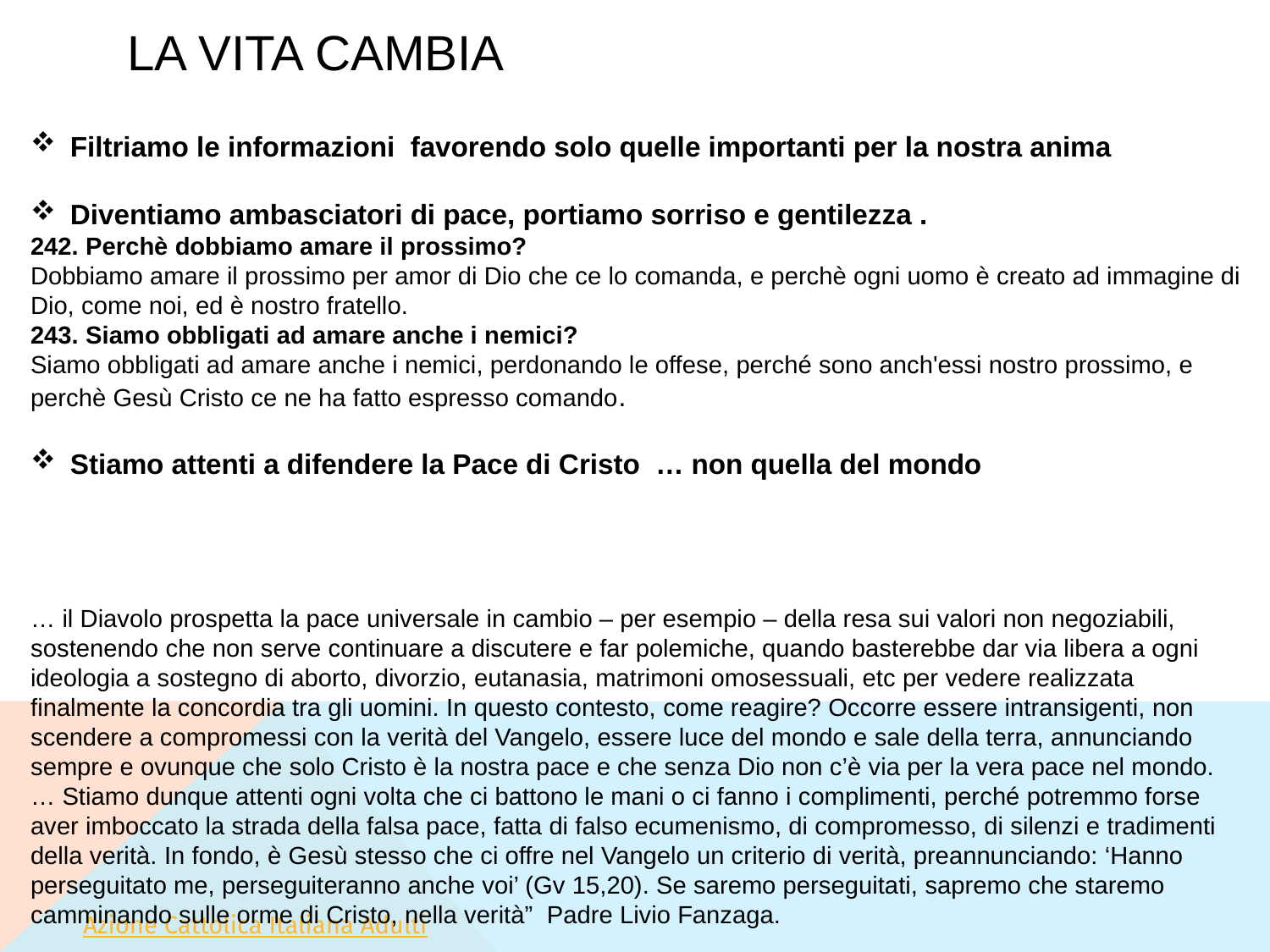

# LA VITA CAMBIA

Filtriamo le informazioni  favorendo solo quelle importanti per la nostra anima

Diventiamo ambasciatori di pace, portiamo sorriso e gentilezza .
242. Perchè dobbiamo amare il prossimo?
Dobbiamo amare il prossimo per amor di Dio che ce lo comanda, e perchè ogni uomo è creato ad immagine di Dio, come noi, ed è nostro fratello.
243. Siamo obbligati ad amare anche i nemici?
Siamo obbligati ad amare anche i nemici, perdonando le offese, perché sono anch'essi nostro prossimo, e perchè Gesù Cristo ce ne ha fatto espresso comando.

Stiamo attenti a difendere la Pace di Cristo  … non quella del mondo
… il Diavolo prospetta la pace universale in cambio – per esempio – della resa sui valori non negoziabili, sostenendo che non serve continuare a discutere e far polemiche, quando basterebbe dar via libera a ogni ideologia a sostegno di aborto, divorzio, eutanasia, matrimoni omosessuali, etc per vedere realizzata finalmente la concordia tra gli uomini. In questo contesto, come reagire? Occorre essere intransigenti, non scendere a compromessi con la verità del Vangelo, essere luce del mondo e sale della terra, annunciando sempre e ovunque che solo Cristo è la nostra pace e che senza Dio non c’è via per la vera pace nel mondo. … Stiamo dunque attenti ogni volta che ci battono le mani o ci fanno i complimenti, perché potremmo forse aver imboccato la strada della falsa pace, fatta di falso ecumenismo, di compromesso, di silenzi e tradimenti della verità. In fondo, è Gesù stesso che ci offre nel Vangelo un criterio di verità, preannunciando: ‘Hanno perseguitato me, perseguiteranno anche voi’ (Gv 15,20). Se saremo perseguitati, sapremo che staremo camminando sulle orme di Cristo, nella verità”  Padre Livio Fanzaga.

  Azione Cattolica Italiana Adulti